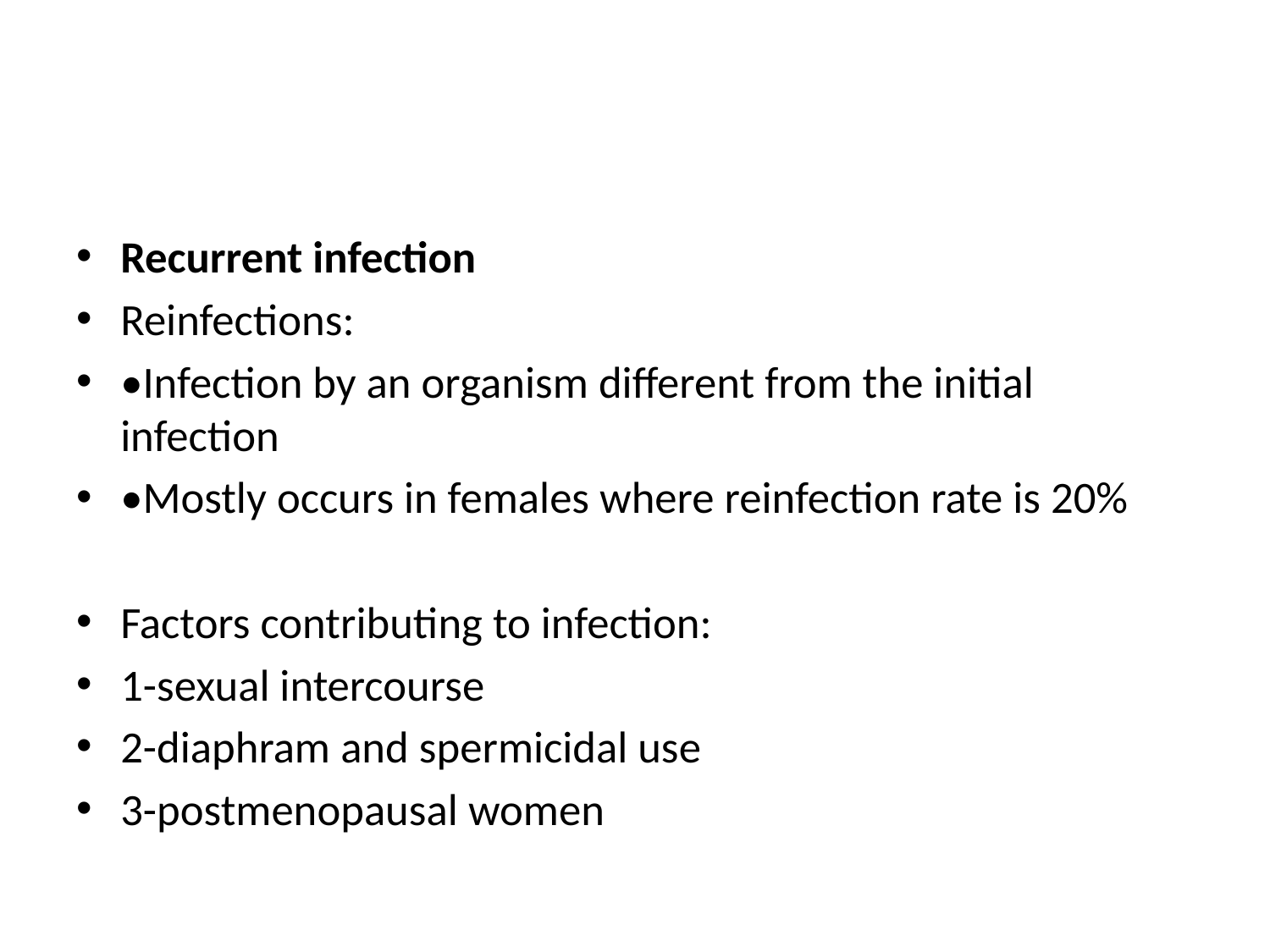

#
Recurrent infection
Reinfections:
•Infection by an organism different from the initial infection
•Mostly occurs in females where reinfection rate is 20%

Factors contributing to infection:
1-sexual intercourse
2-diaphram and spermicidal use
3-postmenopausal women